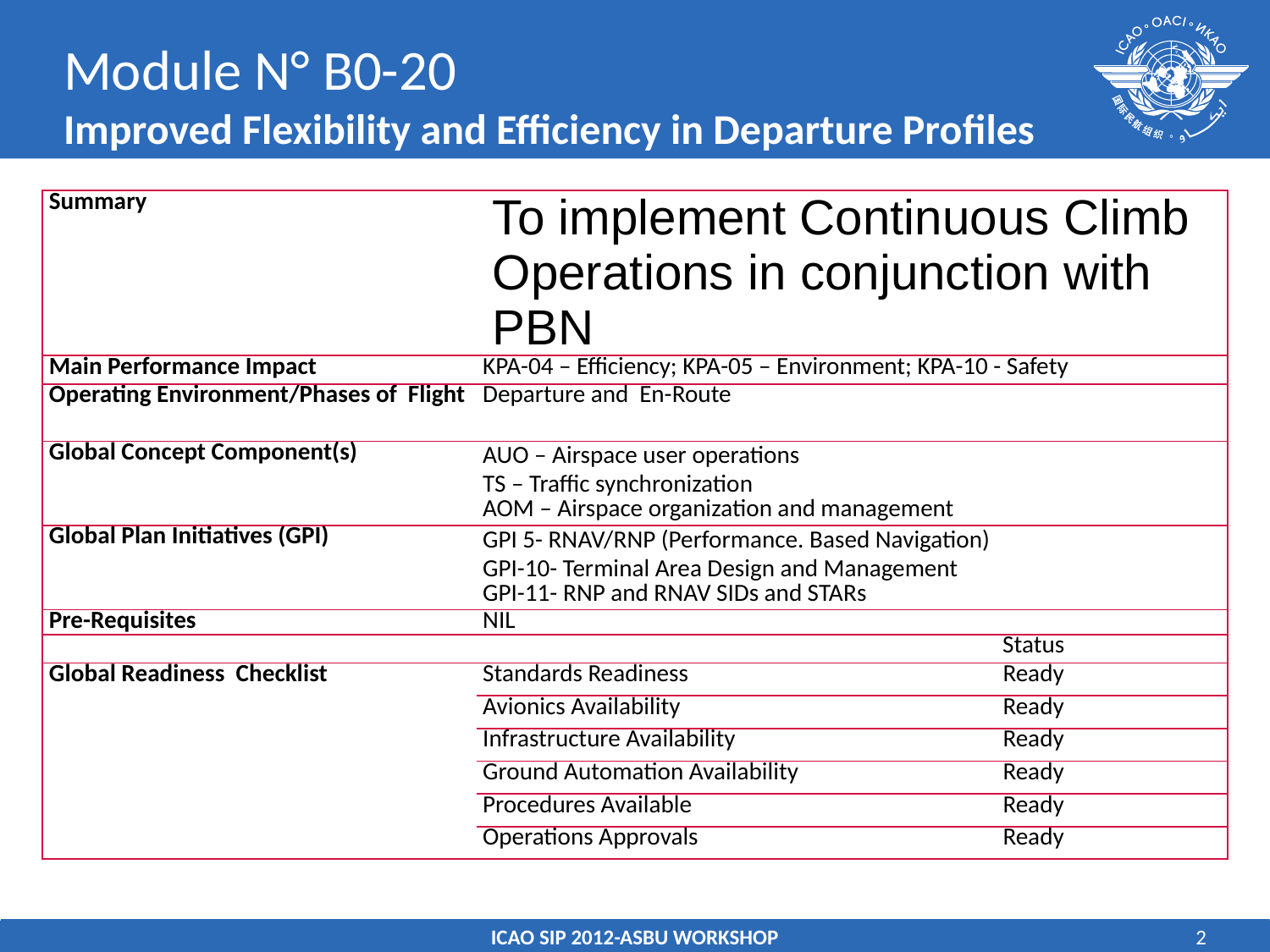

# Module N° B0-20 Improved Flexibility and Efficiency in Departure Profiles
| Summary | To implement Continuous Climb Operations in conjunction with PBN |  |
| --- | --- | --- |
| Main Performance Impact | KPA-04 – Efficiency; KPA-05 – Environment; KPA-10 - Safety |  |
| Operating Environment/Phases of Flight | Departure and En-Route |  |
| Global Concept Component(s) | AUO – Airspace user operations TS – Traffic synchronization AOM – Airspace organization and management |  |
| Global Plan Initiatives (GPI) | GPI 5- RNAV/RNP (Performance. Based Navigation) GPI-10- Terminal Area Design and Management GPI-11- RNP and RNAV SIDs and STARs |  |
| Pre-Requisites | NIL |  |
|  |  | Status |
| Global Readiness Checklist | Standards Readiness | Ready |
|  | Avionics Availability | Ready |
|  | Infrastructure Availability | Ready |
|  | Ground Automation Availability | Ready |
|  | Procedures Available | Ready |
|  | Operations Approvals | Ready |
ICAO SIP 2012-ASBU WORKSHOP
2